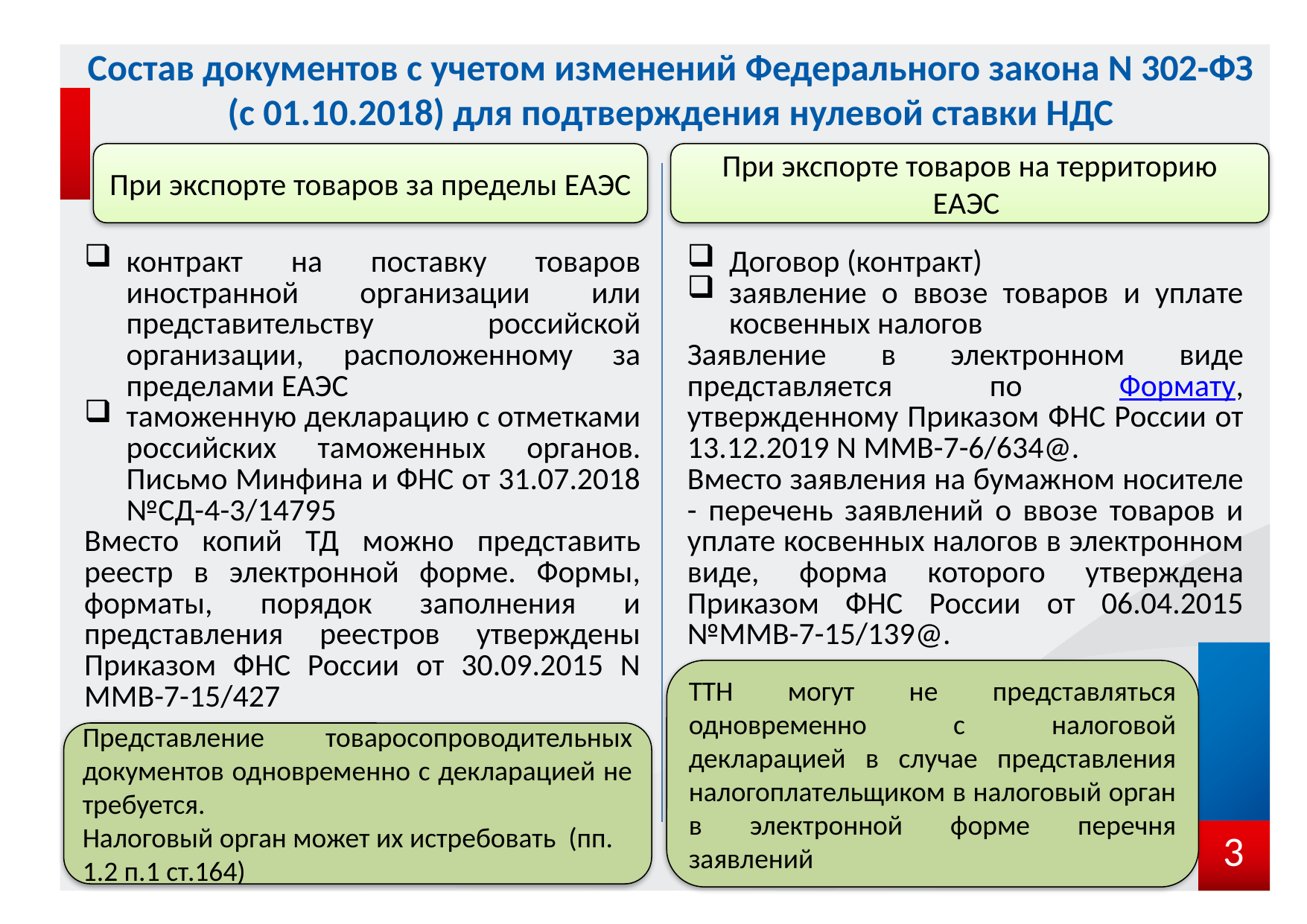

Состав документов с учетом изменений Федерального закона N 302-ФЗ (с 01.10.2018) для подтверждения нулевой ставки НДС
#
При экспорте товаров на территорию ЕАЭС
При экспорте товаров за пределы ЕАЭС
контракт на поставку товаров иностранной организации или представительству российской организации, расположенному за пределами ЕАЭС
таможенную декларацию с отметками российских таможенных органов. Письмо Минфина и ФНС от 31.07.2018 №СД-4-3/14795
Вместо копий ТД можно представить реестр в электронной форме. Формы, форматы, порядок заполнения и представления реестров утверждены Приказом ФНС России от 30.09.2015 N ММВ-7-15/427
Договор (контракт)
заявление о ввозе товаров и уплате косвенных налогов
Заявление в электронном виде представляется по Формату, утвержденному Приказом ФНС России от 13.12.2019 N ММВ-7-6/634@.
Вместо заявления на бумажном носителе - перечень заявлений о ввозе товаров и уплате косвенных налогов в электронном виде, форма которого утверждена Приказом ФНС России от 06.04.2015 №ММВ-7-15/139@.
ТТН могут не представляться одновременно с налоговой декларацией в случае представления налогоплательщиком в налоговый орган в электронной форме перечня заявлений
Представление товаросопроводительных документов одновременно с декларацией не требуется.
Налоговый орган может их истребовать  (пп. 1.2 п.1 ст.164)
3